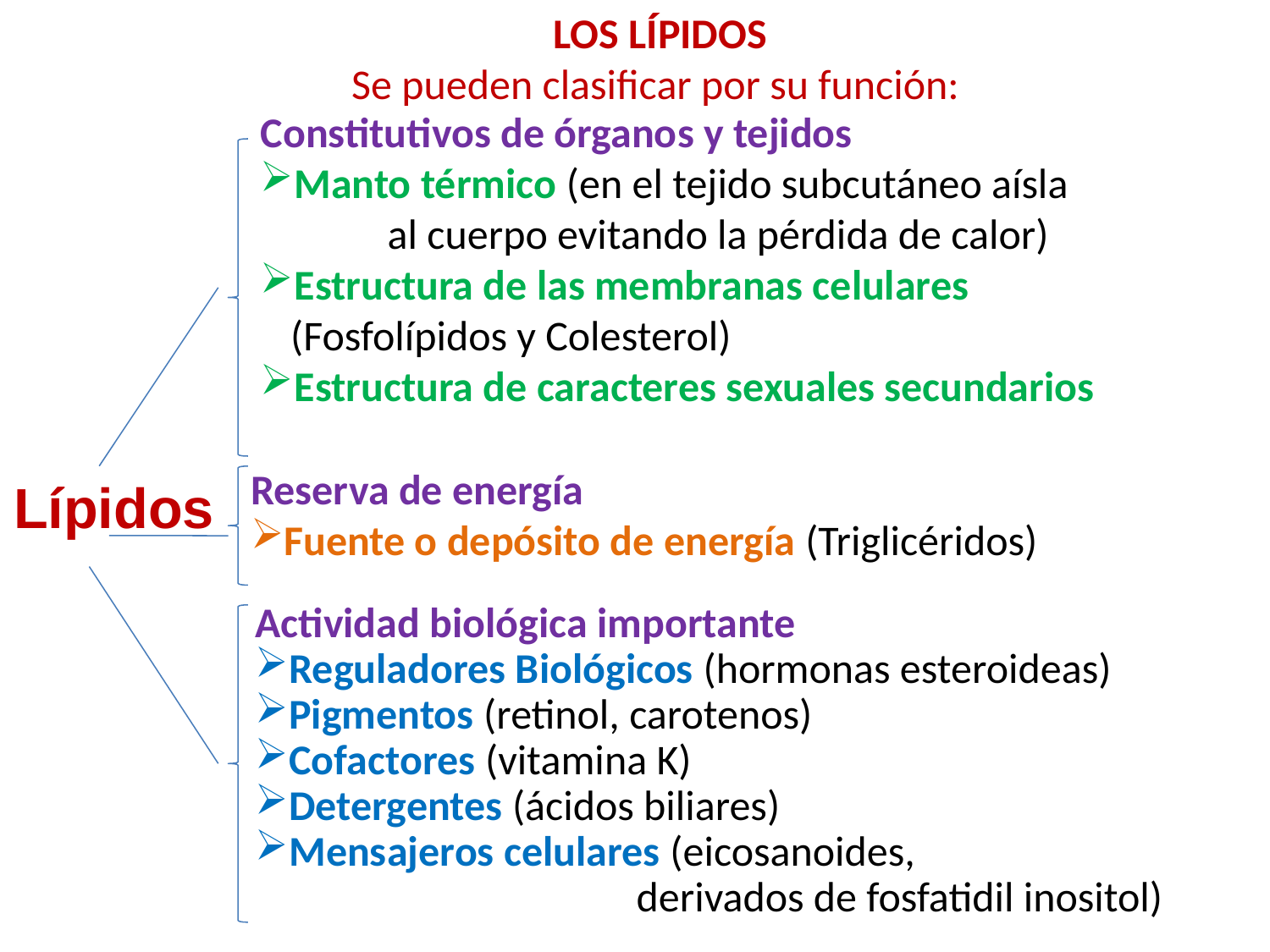

LOS LÍPIDOS
Se pueden clasificar por su función:

Constitutivos de órganos y tejidos
Manto térmico (en el tejido subcutáneo aísla
	al cuerpo evitando la pérdida de calor)
Estructura de las membranas celulares 	(Fosfolípidos y Colesterol)
Estructura de caracteres sexuales secundarios

Reserva de energía
Fuente o depósito de energía (Triglicéridos)

Lípidos

Actividad biológica importante
Reguladores Biológicos (hormonas esteroideas)
Pigmentos (retinol, carotenos)
Cofactores (vitamina K)
Detergentes (ácidos biliares)
Mensajeros celulares (eicosanoides,
			derivados de fosfatidil inositol)